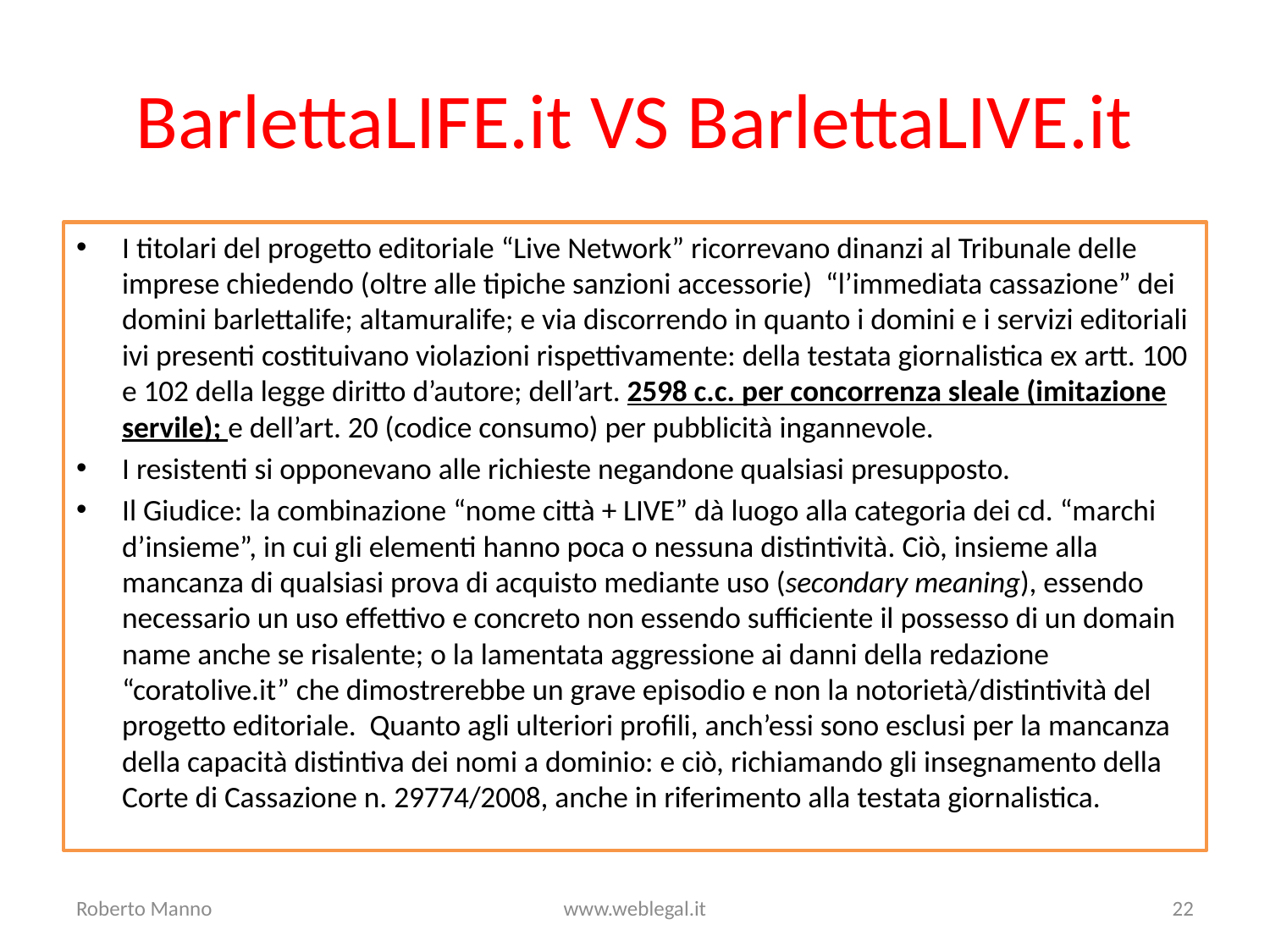

# BarlettaLIFE.it VS BarlettaLIVE.it
I titolari del progetto editoriale “Live Network” ricorrevano dinanzi al Tribunale delle imprese chiedendo (oltre alle tipiche sanzioni accessorie)  “l’immediata cassazione” dei domini barlettalife; altamuralife; e via discorrendo in quanto i domini e i servizi editoriali ivi presenti costituivano violazioni rispettivamente: della testata giornalistica ex artt. 100 e 102 della legge diritto d’autore; dell’art. 2598 c.c. per concorrenza sleale (imitazione servile); e dell’art. 20 (codice consumo) per pubblicità ingannevole.
I resistenti si opponevano alle richieste negandone qualsiasi presupposto.
Il Giudice: la combinazione “nome città + LIVE” dà luogo alla categoria dei cd. “marchi d’insieme”, in cui gli elementi hanno poca o nessuna distintività. Ciò, insieme alla mancanza di qualsiasi prova di acquisto mediante uso (secondary meaning), essendo necessario un uso effettivo e concreto non essendo sufficiente il possesso di un domain name anche se risalente; o la lamentata aggressione ai danni della redazione “coratolive.it” che dimostrerebbe un grave episodio e non la notorietà/distintività del progetto editoriale.  Quanto agli ulteriori profili, anch’essi sono esclusi per la mancanza della capacità distintiva dei nomi a dominio: e ciò, richiamando gli insegnamento della Corte di Cassazione n. 29774/2008, anche in riferimento alla testata giornalistica.
Roberto Manno
www.weblegal.it
22